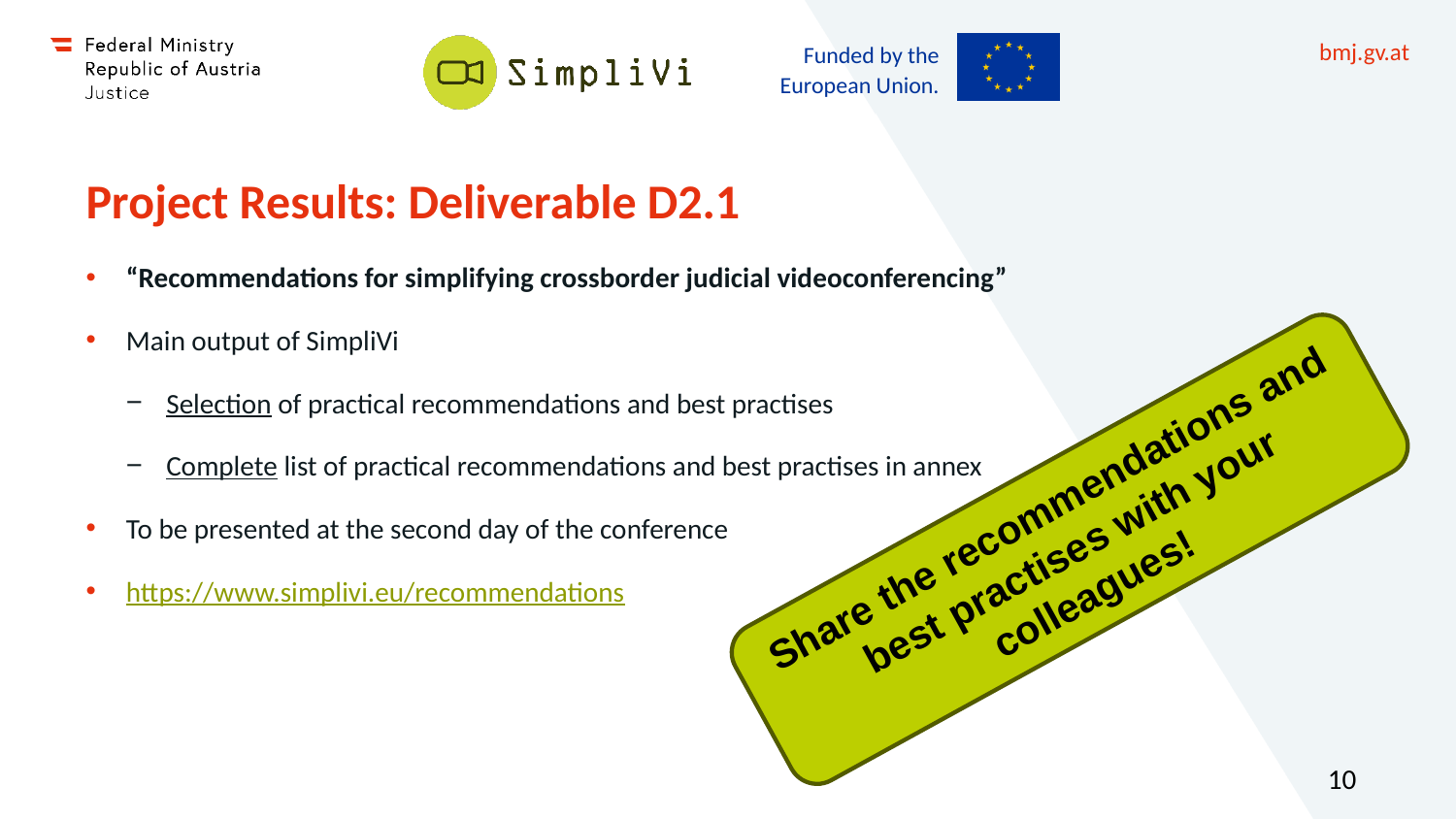

# Project Results: Deliverable D2.1
“Recommendations for simplifying crossborder judicial videoconferencing”
Main output of SimpliVi
Selection of practical recommendations and best practises
Complete list of practical recommendations and best practises in annex
To be presented at the second day of the conference
https://www.simplivi.eu/recommendations
Share the recommendations and best practises with your colleagues!
10